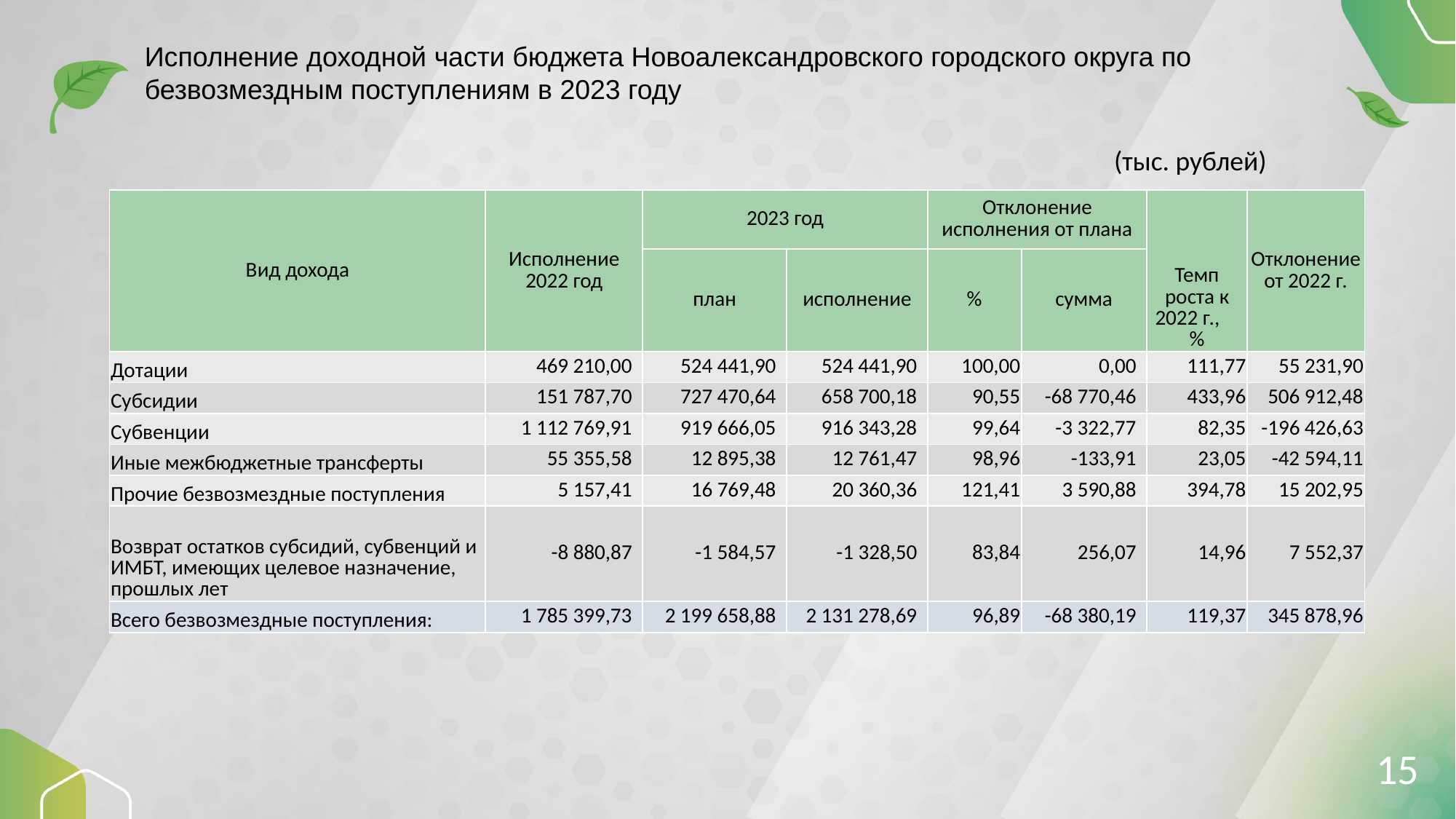

Исполнение доходной части бюджета Новоалександровского городского округа по безвозмездным поступлениям в 2023 году
(тыс. рублей)
| Вид дохода | Исполнение 2022 год | 2023 год |  | Отклонение исполнения от плана |  | Темп роста к 2022 г., % | Отклонение от 2022 г. |
| --- | --- | --- | --- | --- | --- | --- | --- |
|  |  | план | исполнение | % | сумма |  |  |
| Дотации | 469 210,00 | 524 441,90 | 524 441,90 | 100,00 | 0,00 | 111,77 | 55 231,90 |
| Субсидии | 151 787,70 | 727 470,64 | 658 700,18 | 90,55 | -68 770,46 | 433,96 | 506 912,48 |
| Субвенции | 1 112 769,91 | 919 666,05 | 916 343,28 | 99,64 | -3 322,77 | 82,35 | -196 426,63 |
| Иные межбюджетные трансферты | 55 355,58 | 12 895,38 | 12 761,47 | 98,96 | -133,91 | 23,05 | -42 594,11 |
| Прочие безвозмездные поступления | 5 157,41 | 16 769,48 | 20 360,36 | 121,41 | 3 590,88 | 394,78 | 15 202,95 |
| Возврат остатков субсидий, субвенций и ИМБТ, имеющих целевое назначение, прошлых лет | -8 880,87 | -1 584,57 | -1 328,50 | 83,84 | 256,07 | 14,96 | 7 552,37 |
| Всего безвозмездные поступления: | 1 785 399,73 | 2 199 658,88 | 2 131 278,69 | 96,89 | -68 380,19 | 119,37 | 345 878,96 |
15